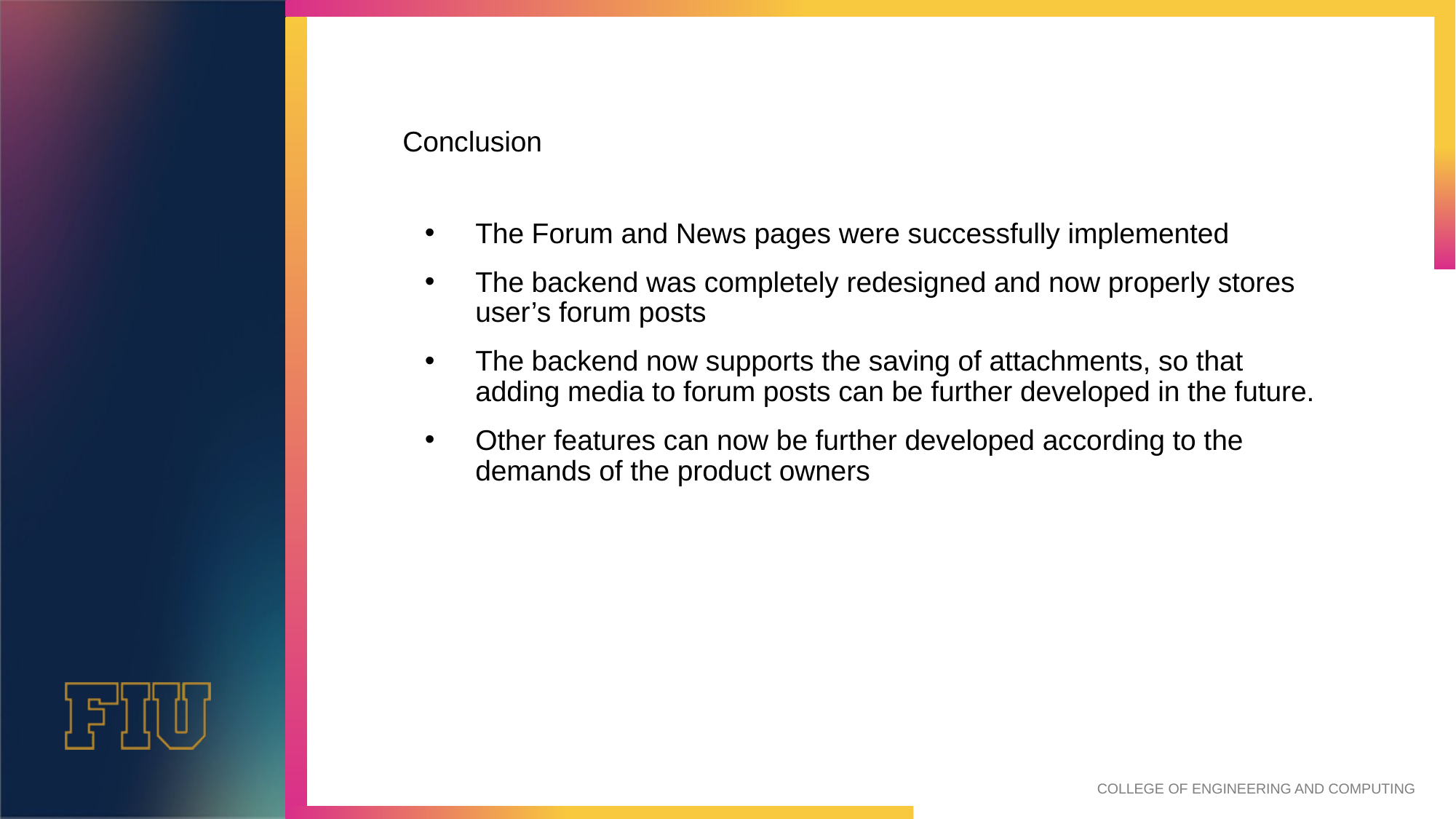

# Conclusion
The Forum and News pages were successfully implemented
The backend was completely redesigned and now properly stores user’s forum posts
The backend now supports the saving of attachments, so that adding media to forum posts can be further developed in the future.
Other features can now be further developed according to the demands of the product owners